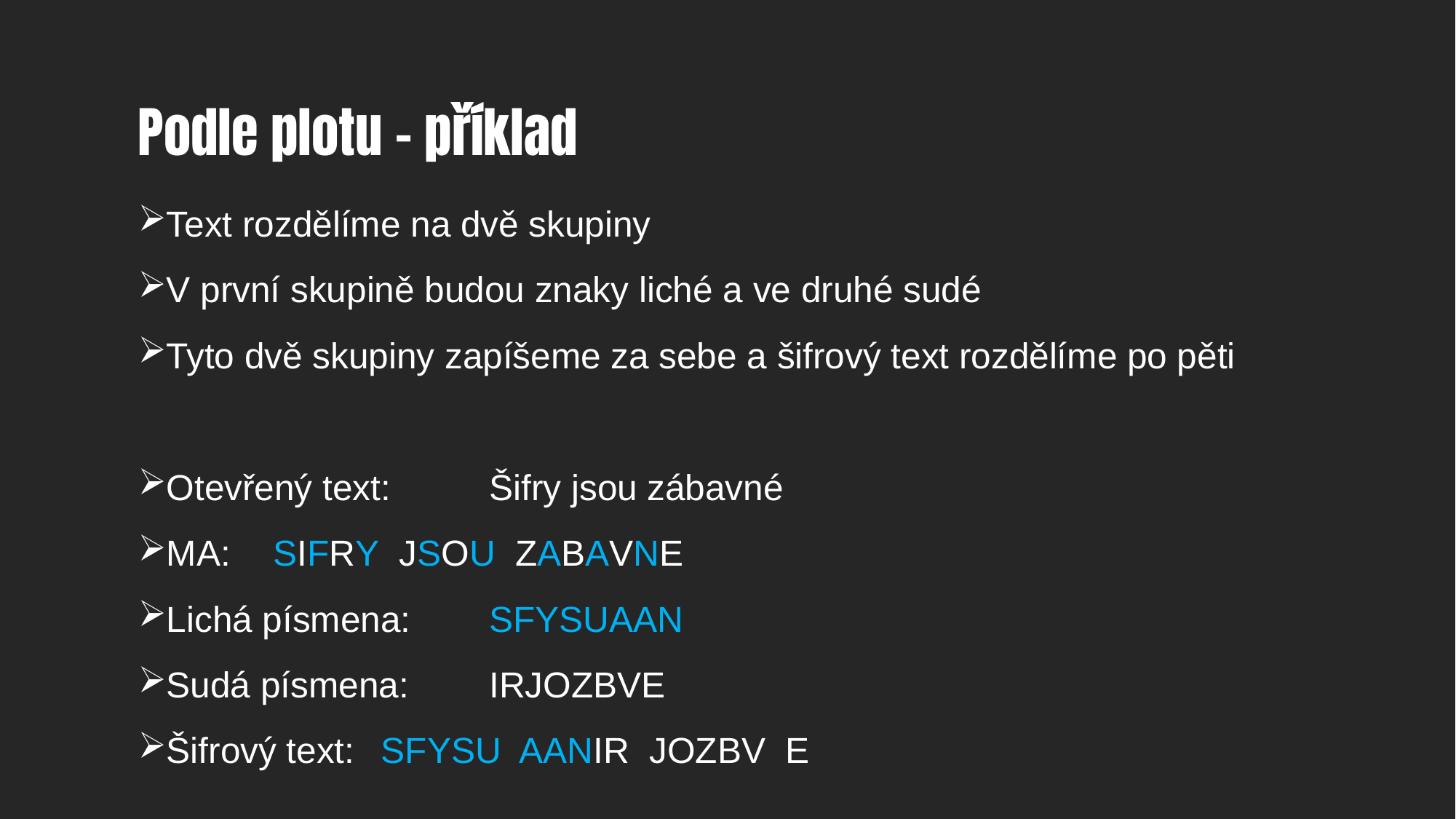

# Podle plotu - příklad
Text rozdělíme na dvě skupiny
V první skupině budou znaky liché a ve druhé sudé
Tyto dvě skupiny zapíšeme za sebe a šifrový text rozdělíme po pěti

Otevřený text:	Šifry jsou zábavné
MA:			SIFRY  JSOU  ZABAVNE
Lichá písmena: 	SFYSUAAN
Sudá písmena:	IRJOZBVE
Šifrový text:		SFYSU  AANIR  JOZBV  E